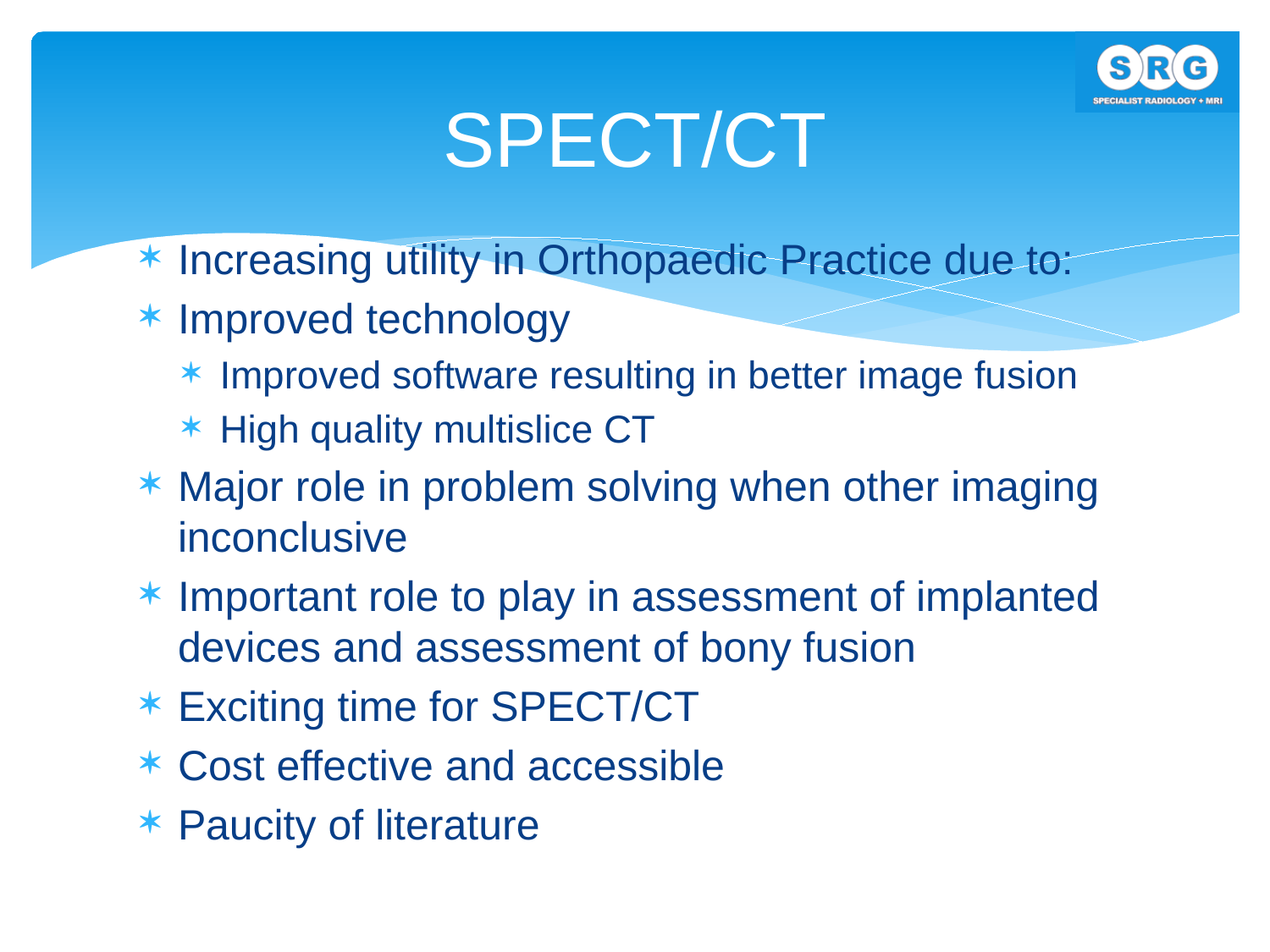

# SPECT/CT
Increasing utility in Orthopaedic Practice due to:
Improved technology
Improved software resulting in better image fusion
High quality multislice CT
Major role in problem solving when other imaging inconclusive
Important role to play in assessment of implanted devices and assessment of bony fusion
Exciting time for SPECT/CT
Cost effective and accessible
Paucity of literature